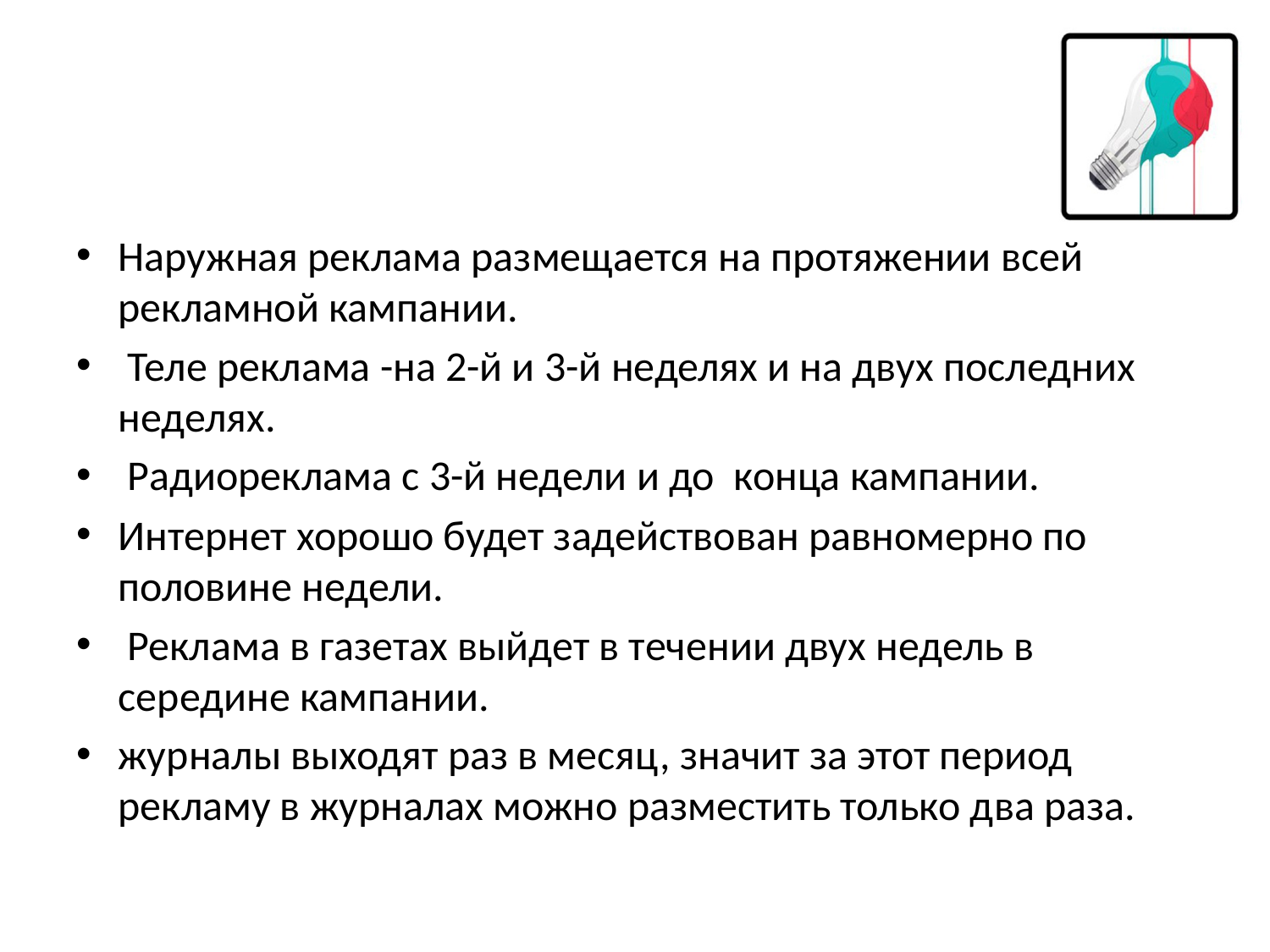

Наружная реклама размещается на протяжении всей рекламной кампании.
 Теле реклама -на 2-й и 3-й неделях и на двух последних неделях.
 Радиореклама с 3-й недели и до  конца кампании.
Интернет хорошо будет задействован равномерно по половине недели.
 Реклама в газетах выйдет в течении двух недель в середине кампании.
журналы выходят раз в месяц, значит за этот период рекламу в журналах можно разместить только два раза.